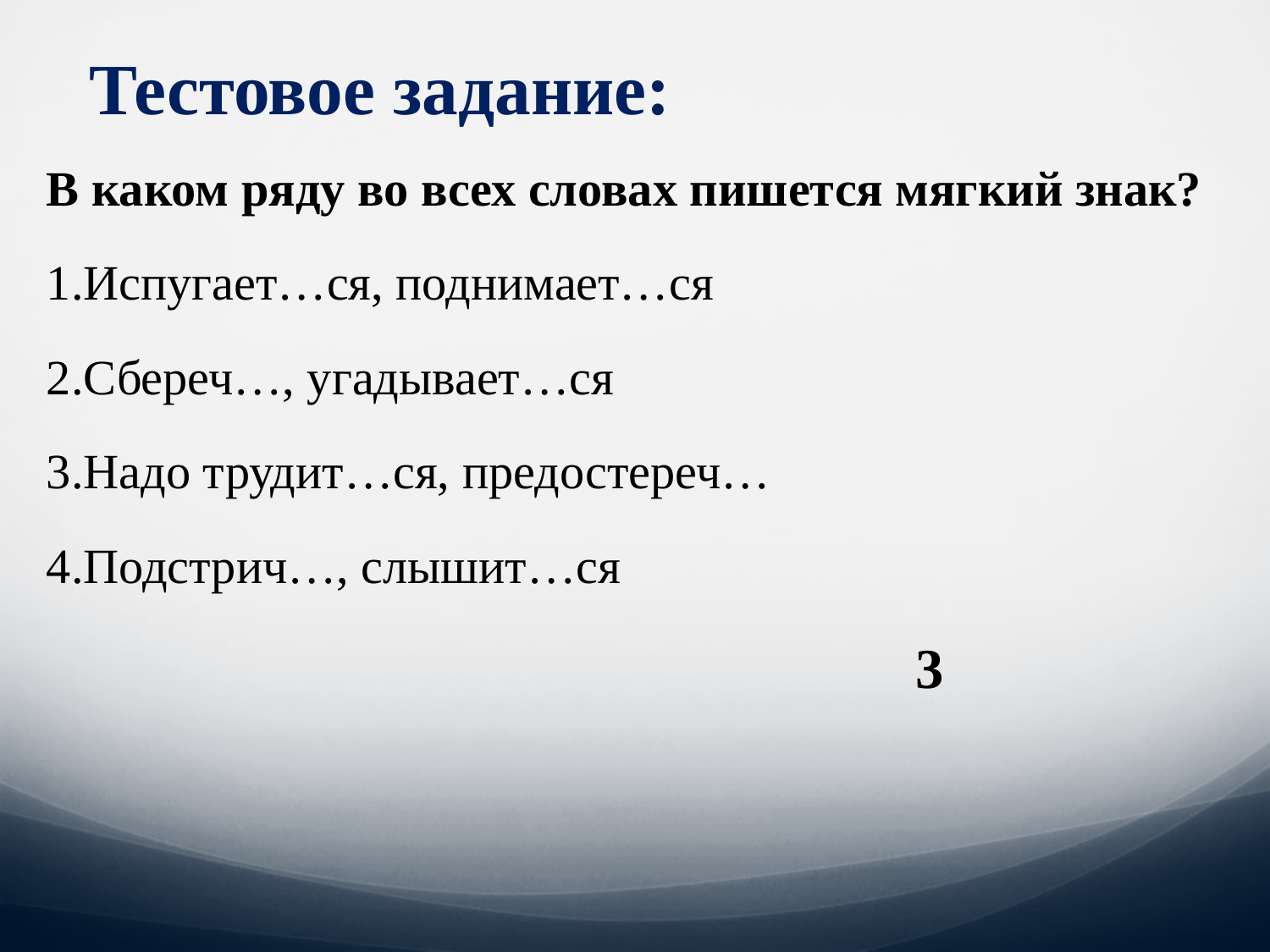

# Тестовое задание:
В каком ряду во всех словах пишется мягкий знак?
1.Испугает…ся, поднимает…ся
2.Сбереч…, угадывает…ся
3.Надо трудит…ся, предостереч…
4.Подстрич…, слышит…ся
3